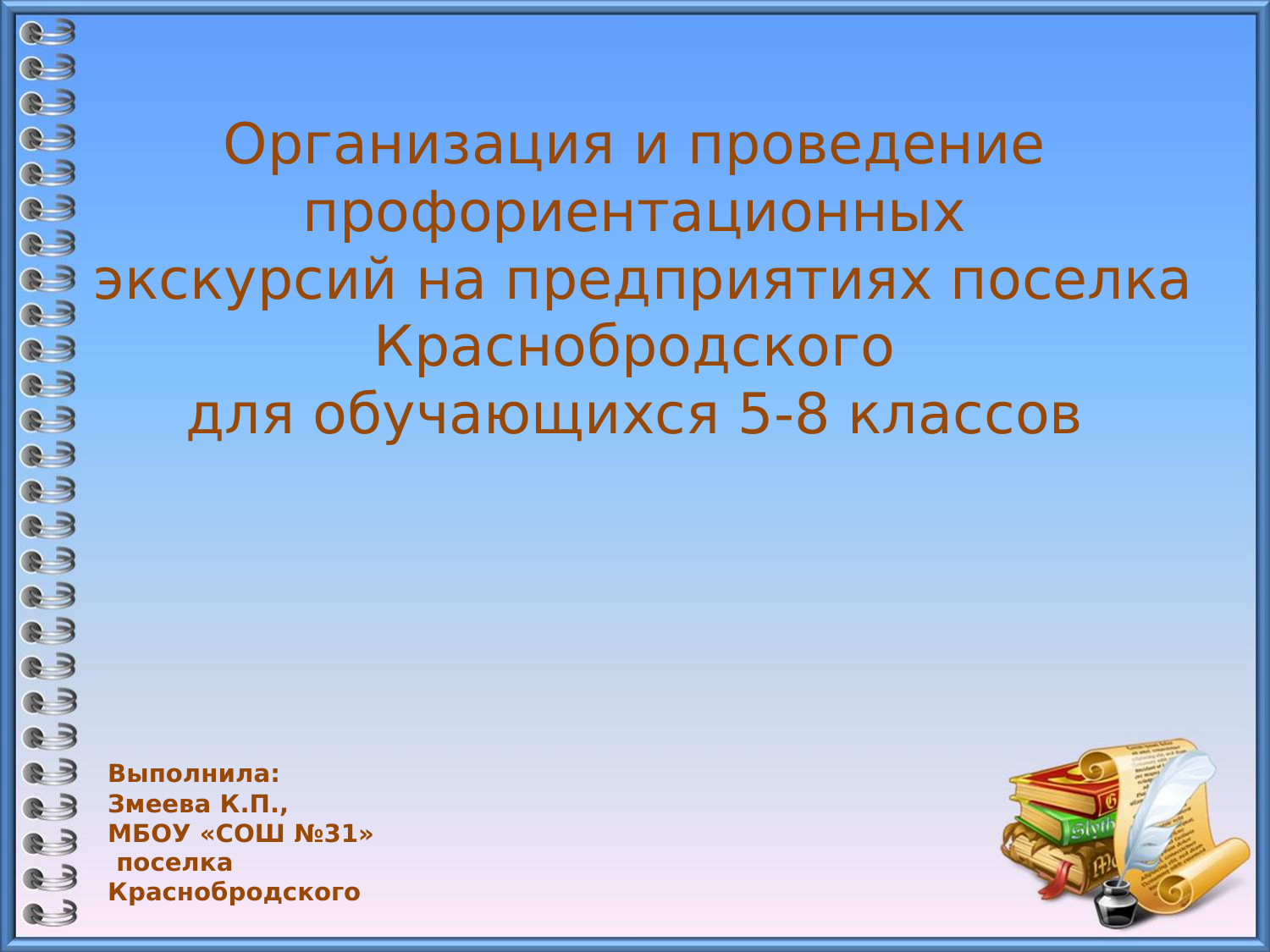

Организация и проведение профориентационных
 экскурсий на предприятиях поселка Краснобродского
для обучающихся 5-8 классов

Выполнила:
Змеева К.П.,
МБОУ «СОШ №31»
 поселка Краснобродского